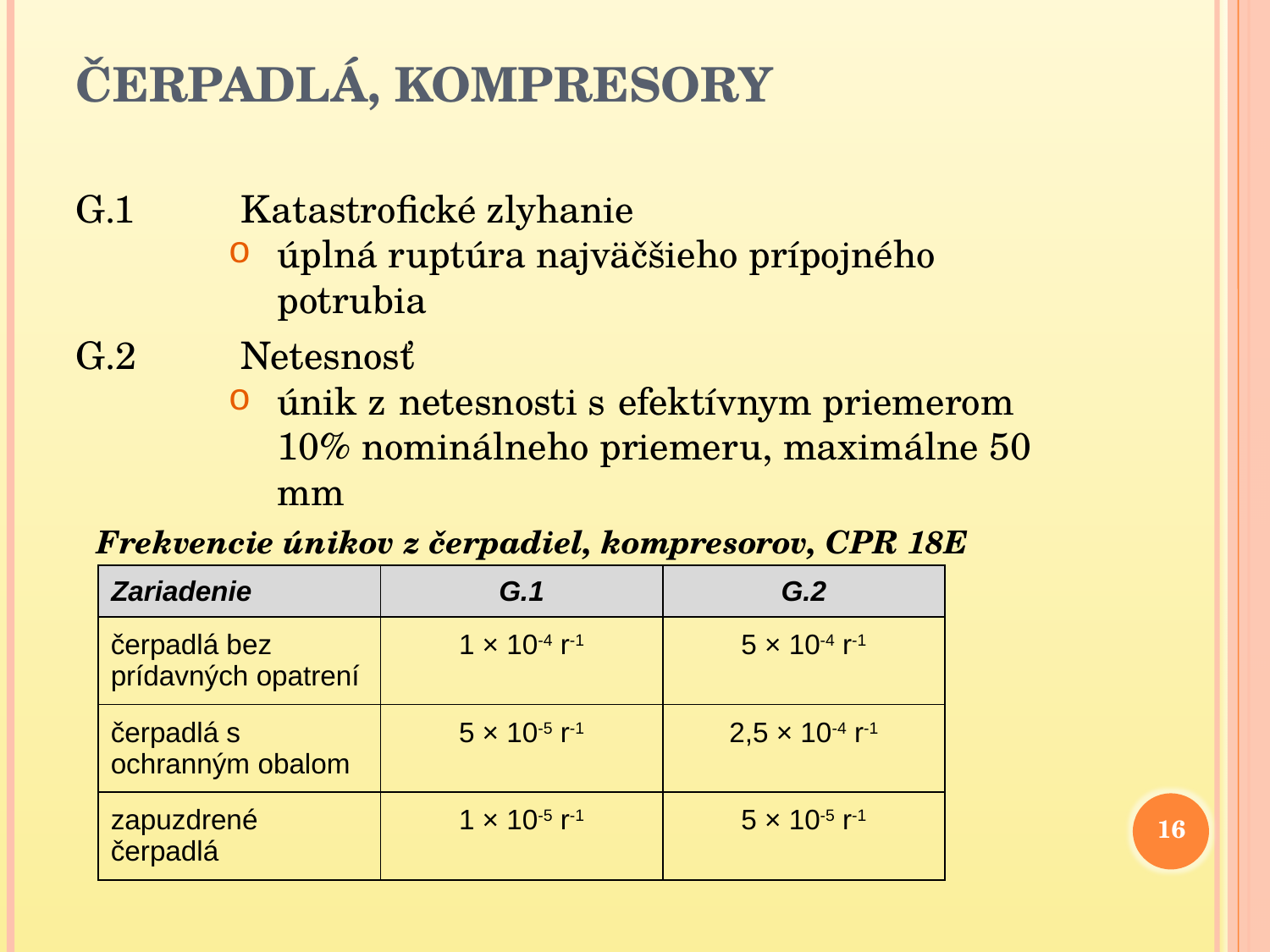

# Čerpadlá, kompresory
G.1 	Katastrofické zlyhanie
úplná ruptúra najväčšieho prípojného potrubia
G.2 	Netesnosť
únik z netesnosti s efektívnym priemerom 10% nominálneho priemeru, maximálne 50 mm

Frekvencie únikov z čerpadiel, kompresorov, CPR 18E
| Zariadenie | G.1 | G.2 |
| --- | --- | --- |
| čerpadlá bez prídavných opatrení | 1 × 10-4 r-1 | 5 × 10-4 r-1 |
| čerpadlá s ochranným obalom | 5 × 10-5 r-1 | 2,5 × 10-4 r-1 |
| zapuzdrené čerpadlá | 1 × 10-5 r-1 | 5 × 10-5 r-1 |
16